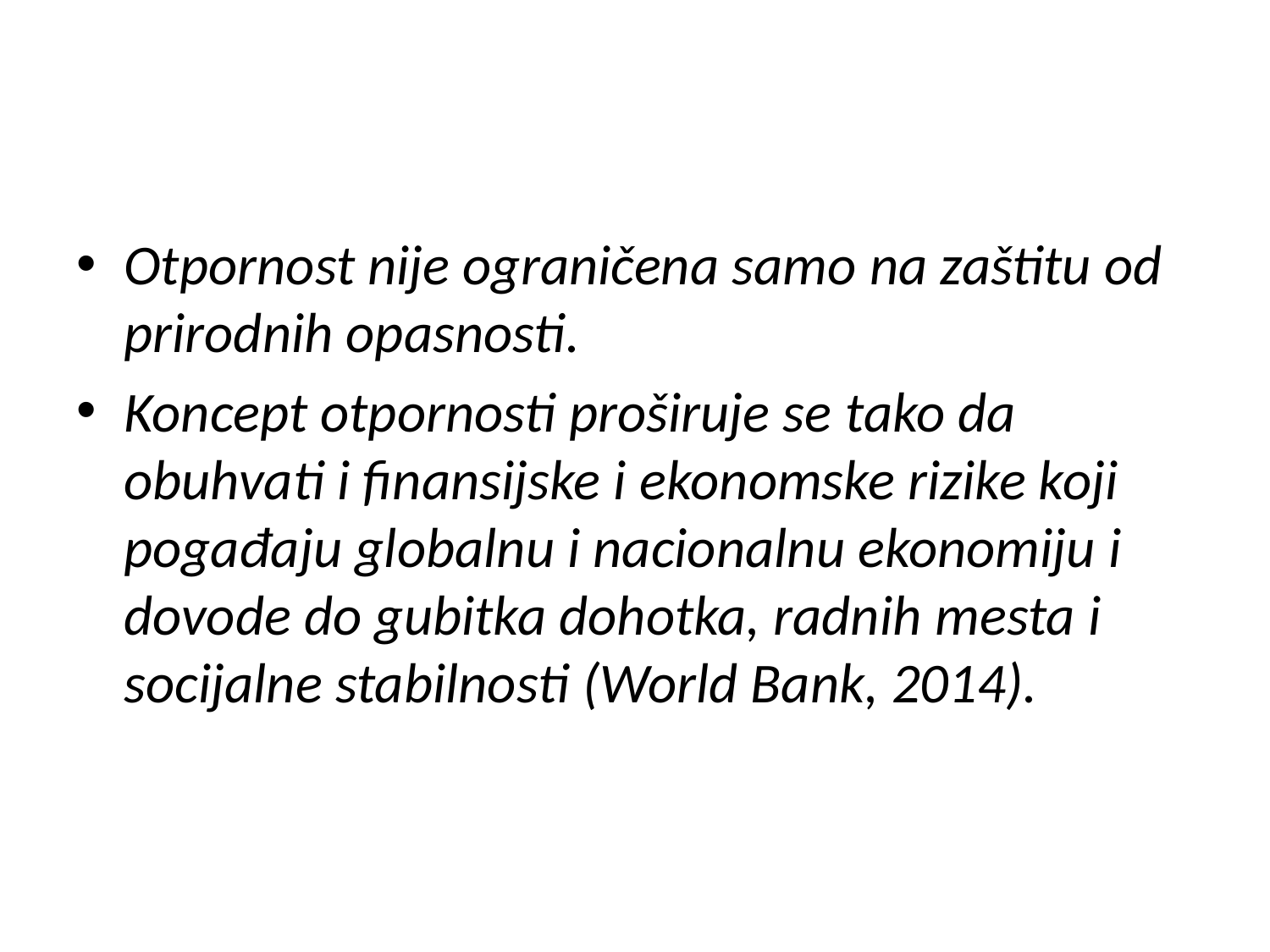

#
Otpornost nije ograničena samo na zaštitu od prirodnih opasnosti.
Koncept otpornosti proširuje se tako da obuhvati i finansijske i ekonomske rizike koji pogađaju globalnu i nacionalnu ekonomiju i dovode do gubitka dohotka, radnih mesta i socijalne stabilnosti (World Bank, 2014).